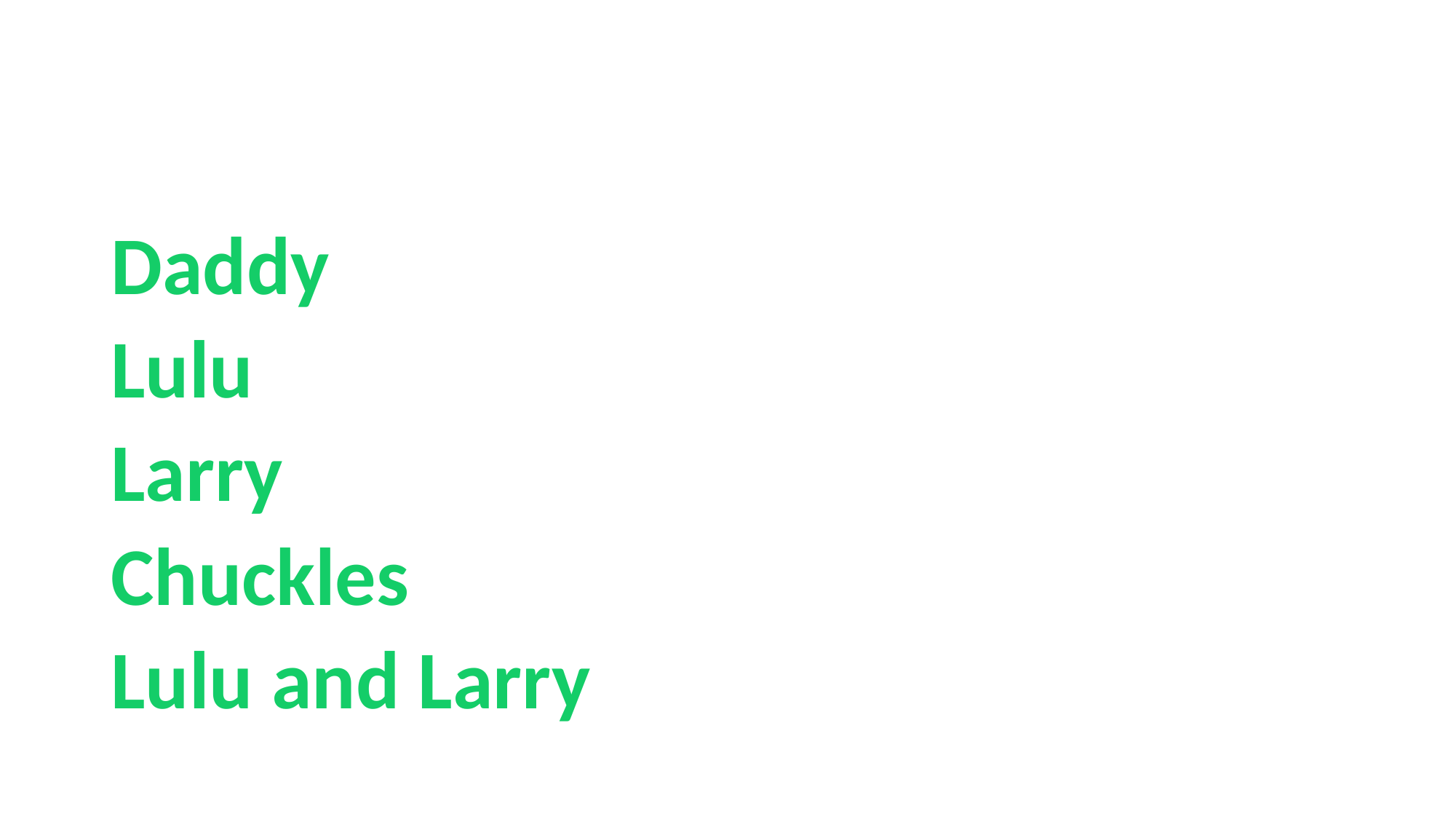

#
Daddy
Lulu
Larry
Chuckles
Lulu and Larry